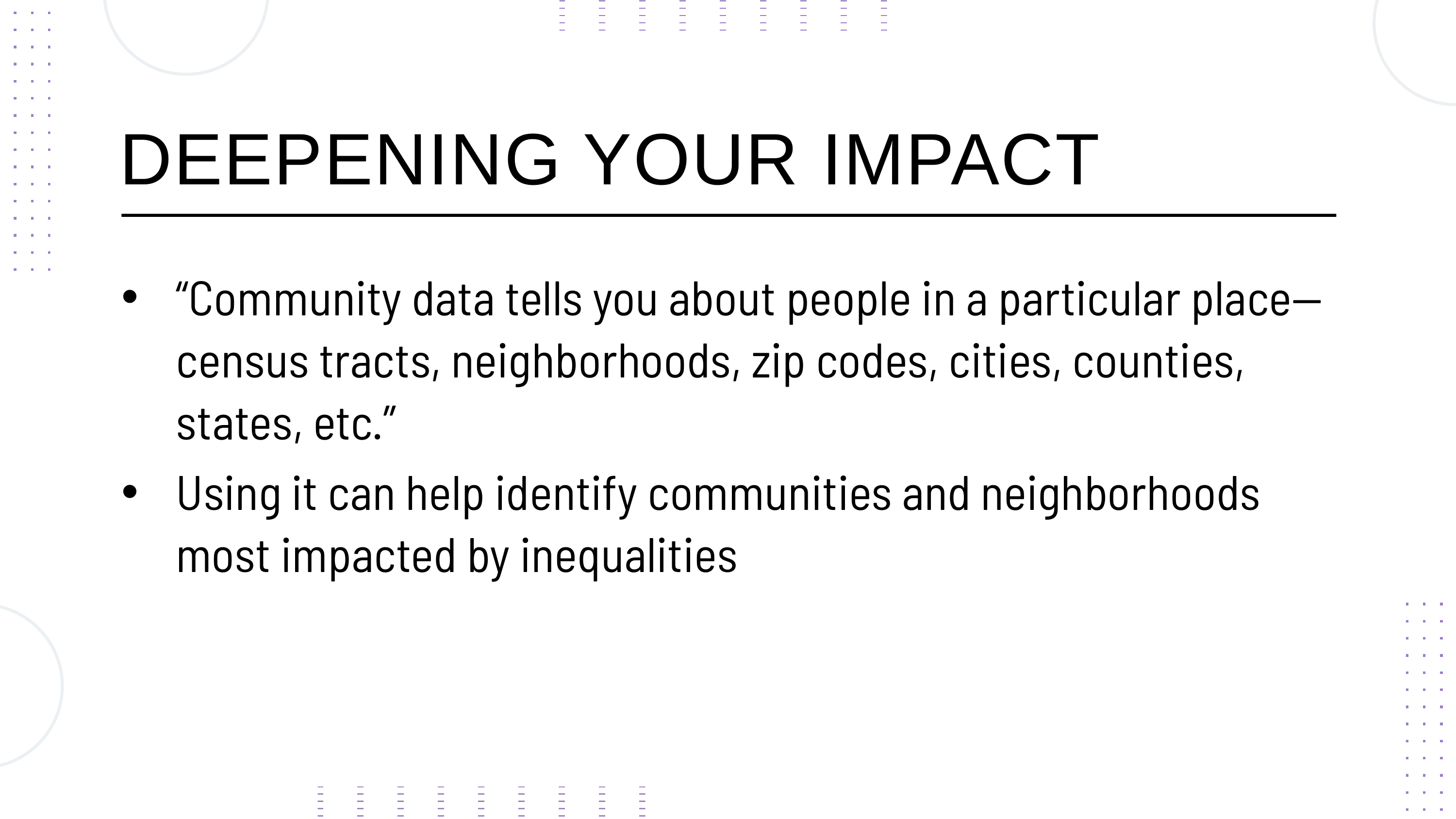

DEEPENING YOUR IMPACT

“Community data tells you about people in a particular place—census tracts, neighborhoods, zip codes, cities, counties, states, etc.”
Using it can help identify communities and neighborhoods most impacted by inequalities